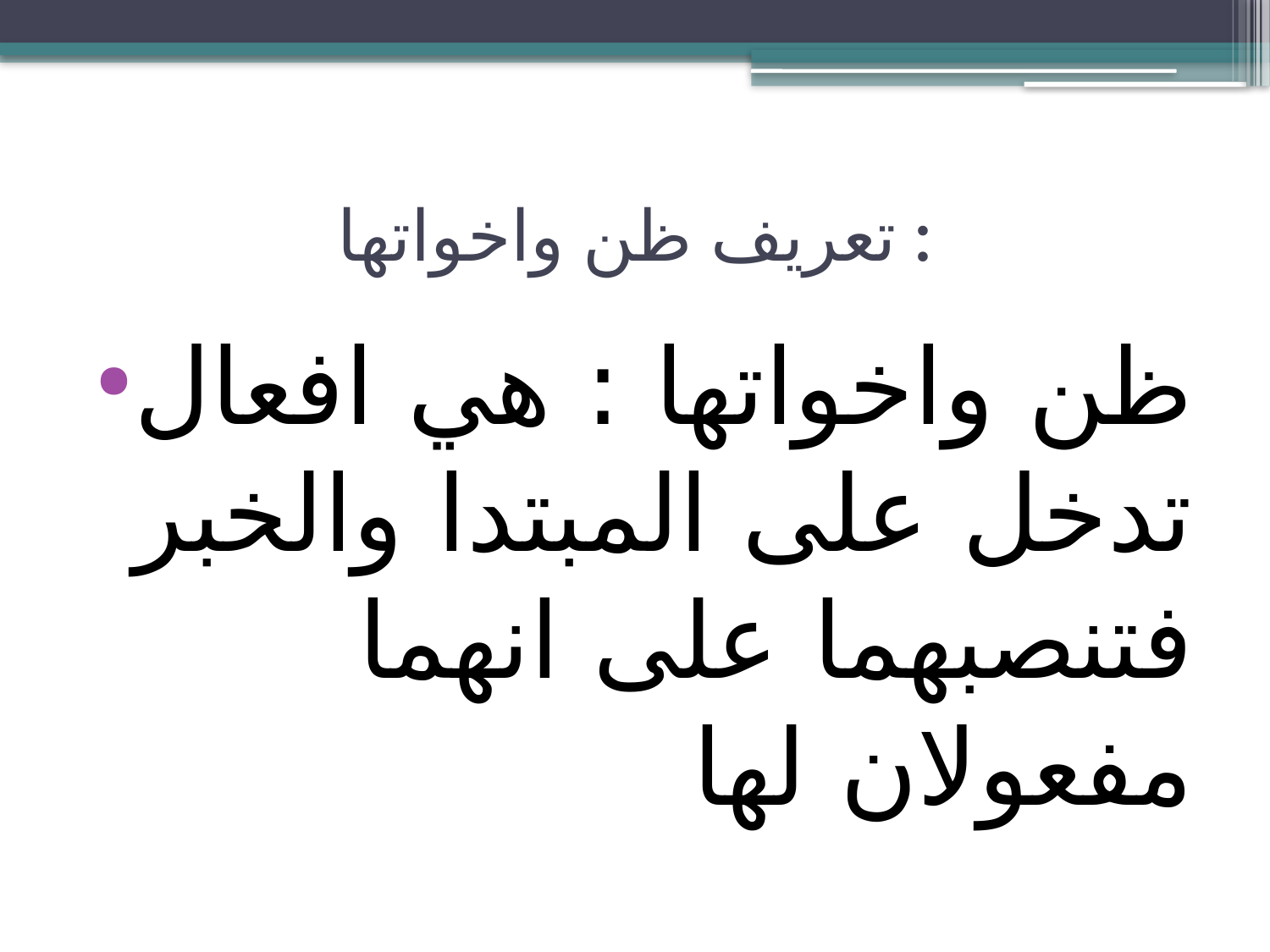

# تعريف ظن واخواتها :
ظن واخواتها : هي افعال تدخل على المبتدا والخبر فتنصبهما على انهما  مفعولان لها